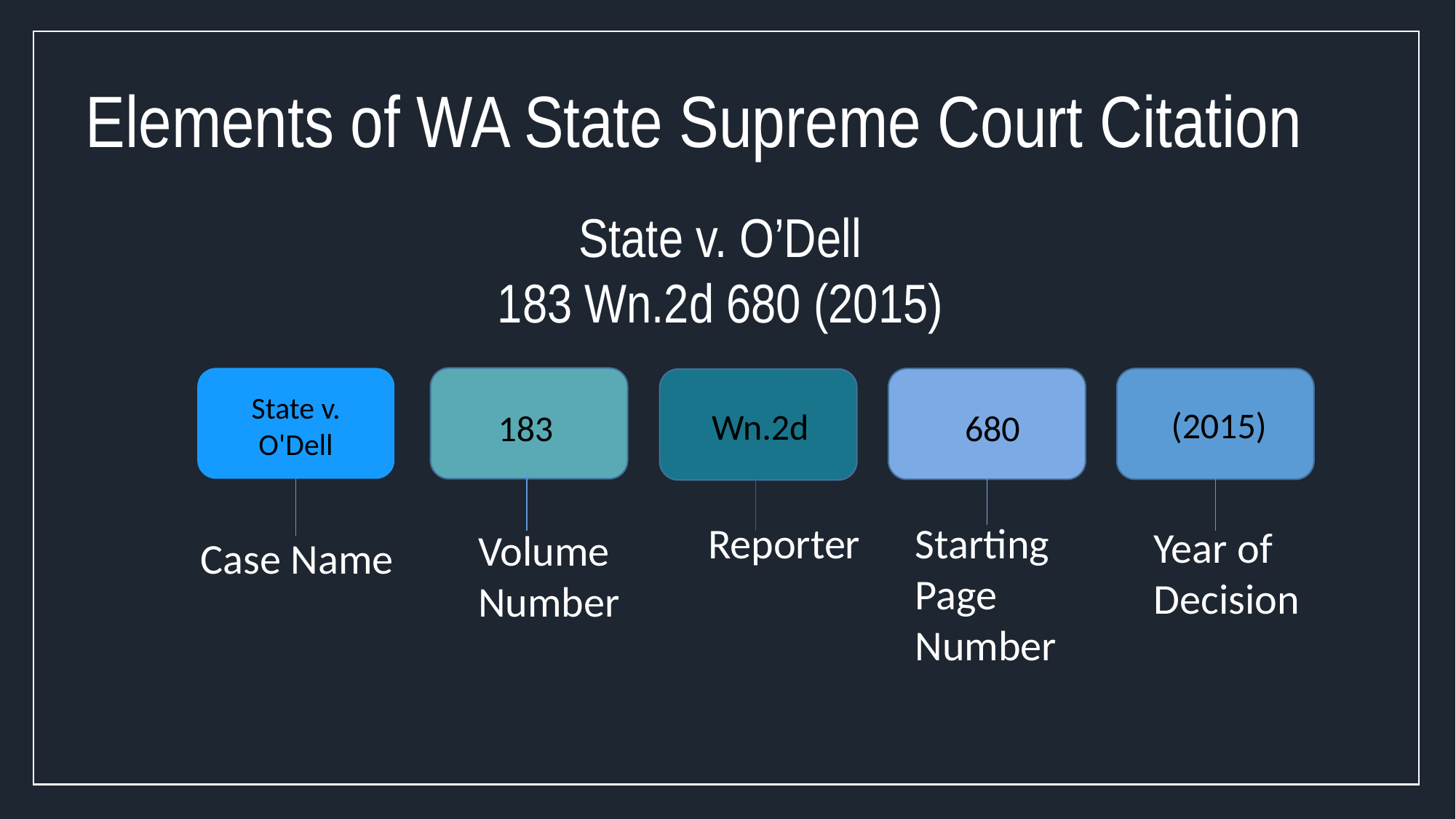

Elements of WA State Supreme Court Citation
State v. O’Dell
183 Wn.2d 680 (2015)

State v. O'Dell
(2015)
Wn.2d
183
680
Starting Page Number
Reporter
Year of Decision
Volume
Number
Case Name